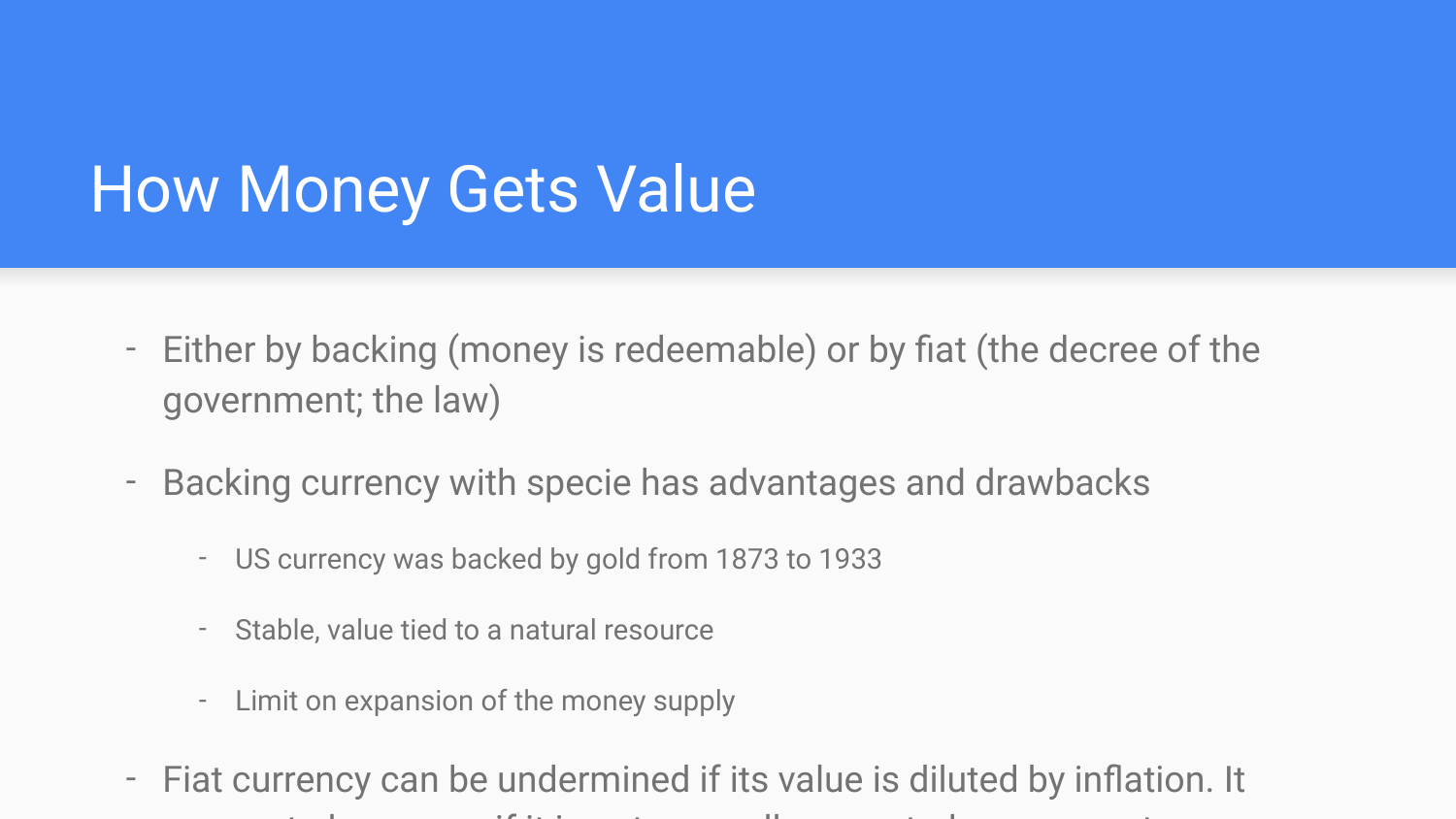

# How Money Gets Value
Either by backing (money is redeemable) or by fiat (the decree of the government; the law)
Backing currency with specie has advantages and drawbacks
US currency was backed by gold from 1873 to 1933
Stable, value tied to a natural resource
Limit on expansion of the money supply
Fiat currency can be undermined if its value is diluted by inflation. It ceases to be money if it is not generally accepted as payment